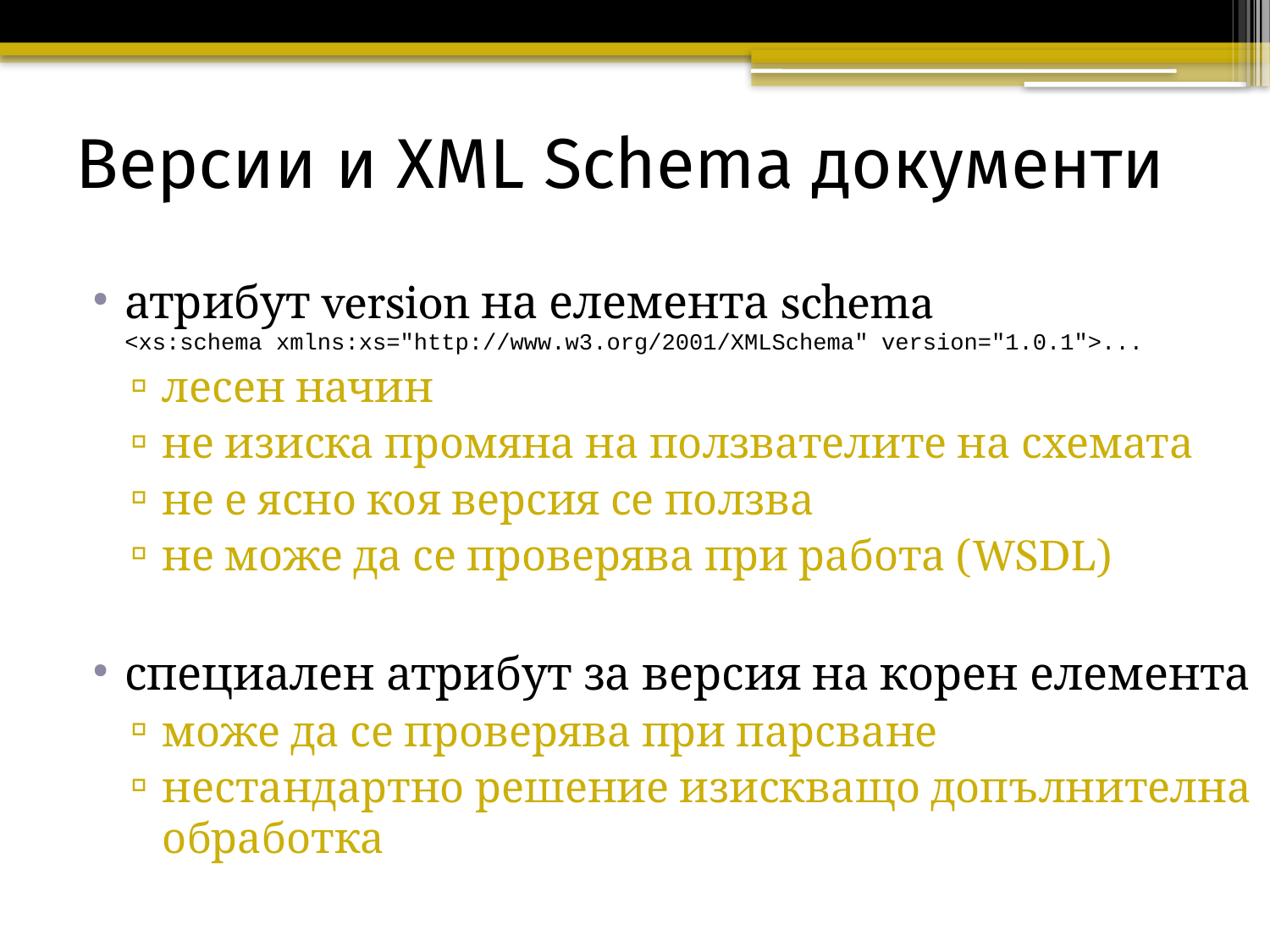

# Версии и XML Schema документи
атрибут version на елемента schema
<xs:schema xmlns:xs="http://www.w3.org/2001/XMLSchema" version="1.0.1">...
лесен начин
не изиска промяна на ползвателите на схемата
не е ясно коя версия се ползва
не може да се проверява при работа (WSDL)

специален атрибут за версия на корен елемента
може да се проверява при парсване
нестандартно решение изискващо допълнителна обработка